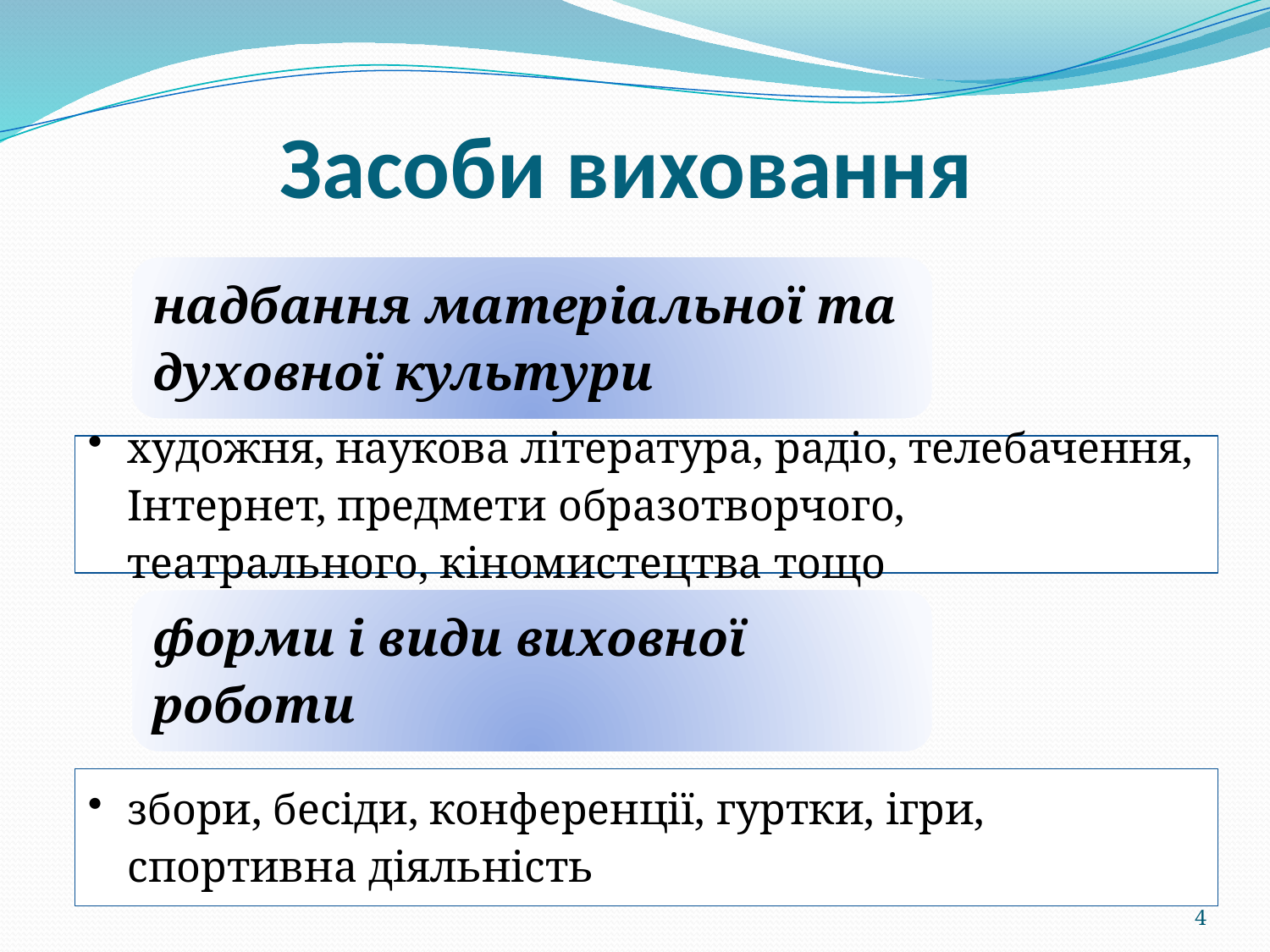

# Засоби виховання
надбання матеріальної та духовної культури
форми і види виховної роботи
художня, наукова література, радіо, телебачення, Інтернет, предмети образотворчого, театрального, кіномистецтва тощо
збори, бесіди, конференції, гуртки, ігри, спортивна діяльність
4